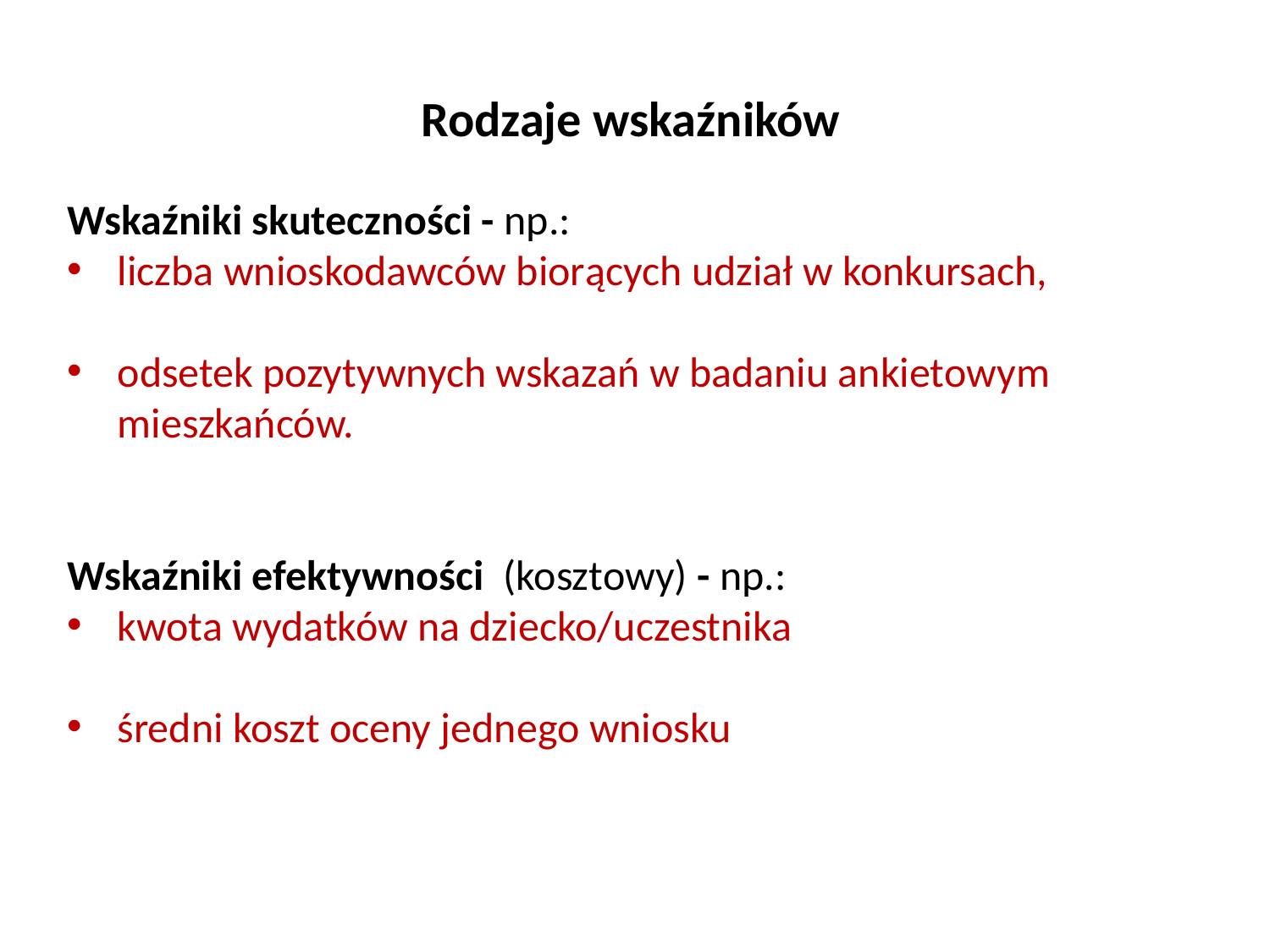

Rodzaje wskaźników
Wskaźniki skuteczności - np.:
liczba wnioskodawców biorących udział w konkursach,

odsetek pozytywnych wskazań w badaniu ankietowym mieszkańców.

Wskaźniki efektywności  (kosztowy) - np.:
kwota wydatków na dziecko/uczestnika

średni koszt oceny jednego wniosku